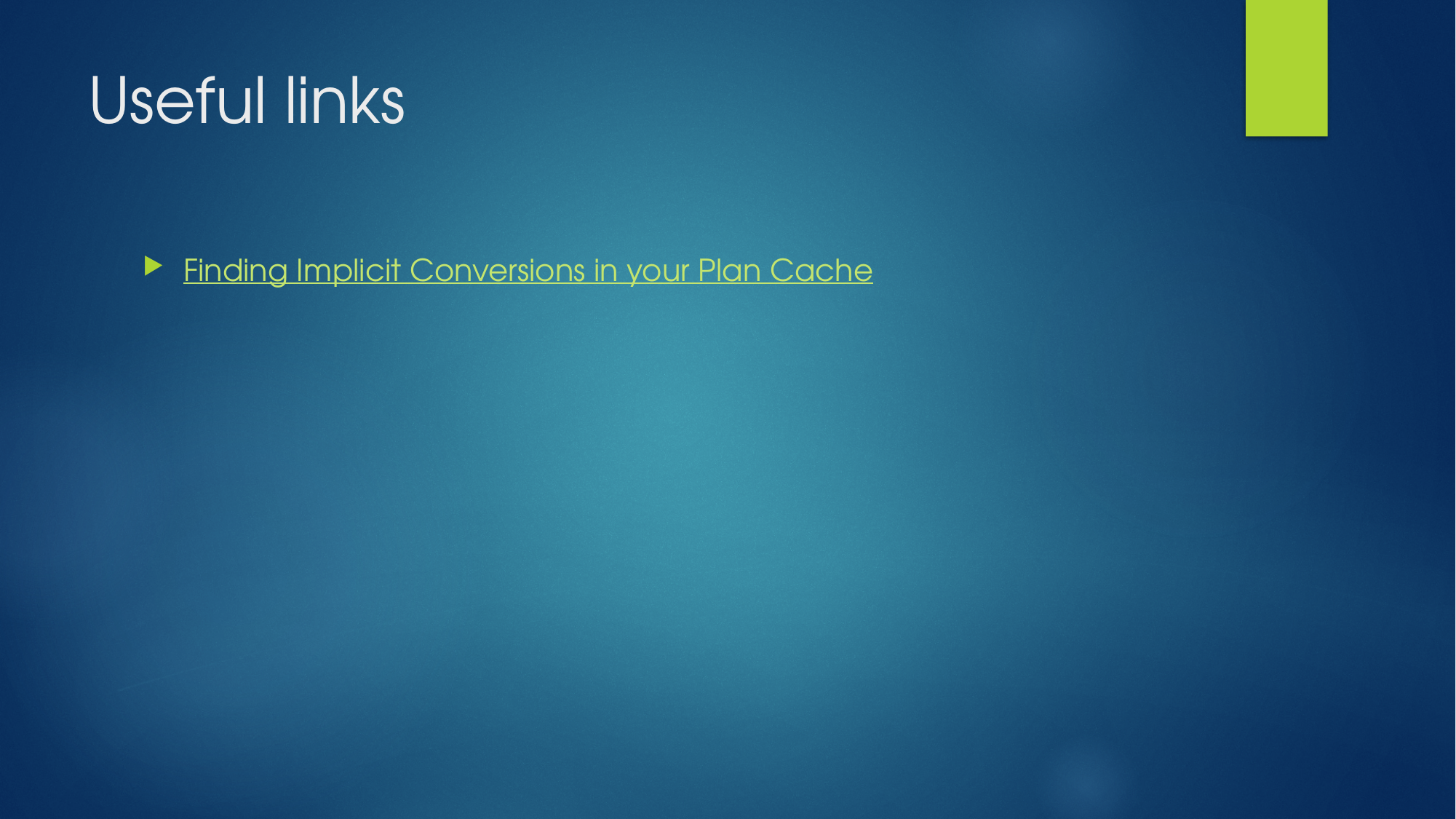

# Useful links
Finding Implicit Conversions in your Plan Cache